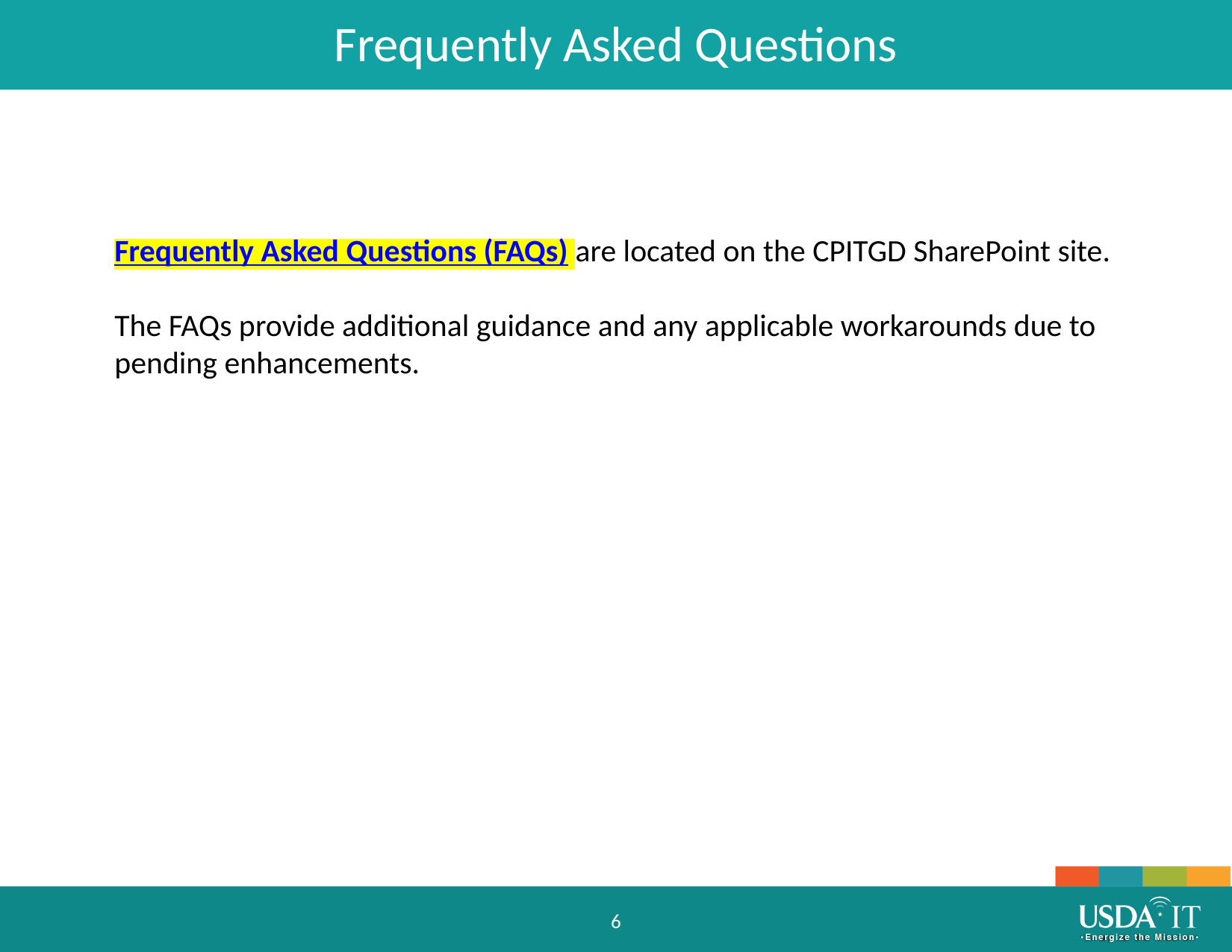

Frequently Asked Questions
Frequently Asked Questions (FAQs) are located on the CPITGD SharePoint site.

The FAQs provide additional guidance and any applicable workarounds due to pending enhancements.
6